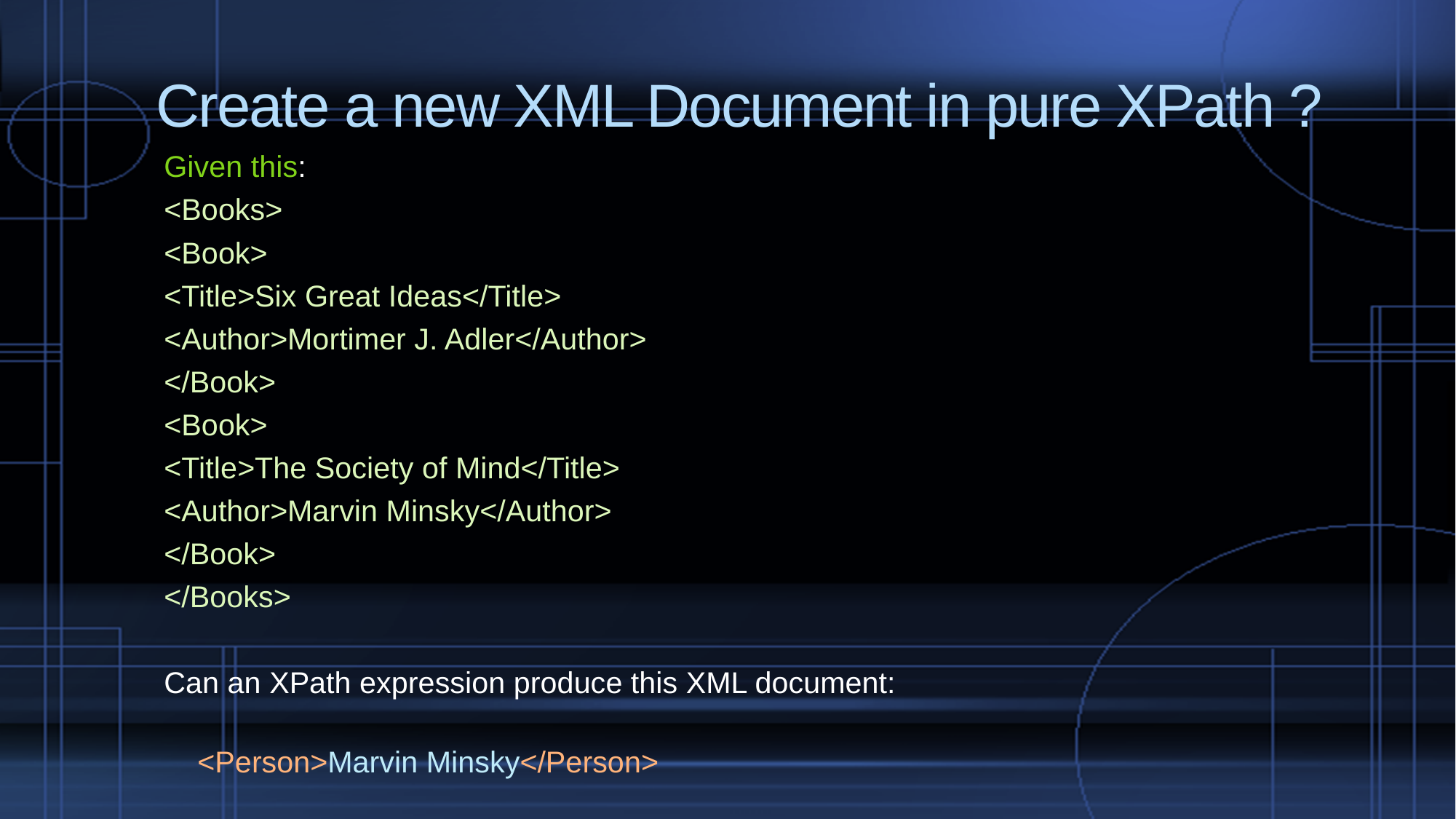

# Create a new XML Document in pure XPath ?
Given this:
<Books>
	<Book>
		<Title>Six Great Ideas</Title>
		<Author>Mortimer J. Adler</Author>
	</Book>
	<Book>
		<Title>The Society of Mind</Title>
		<Author>Marvin Minsky</Author>
	</Book>
</Books>

Can an XPath expression produce this XML document:
    <Person>Marvin Minsky</Person>